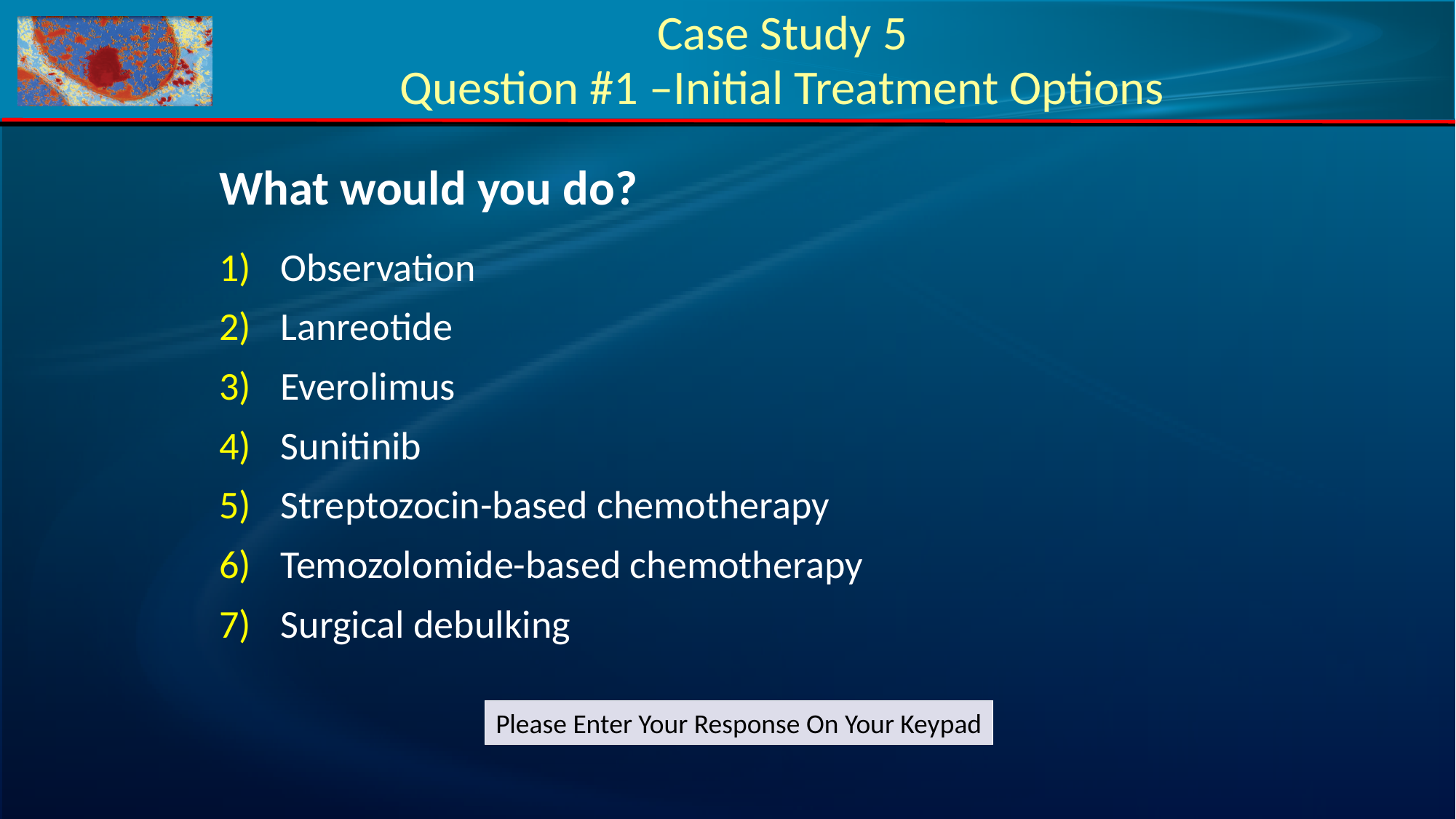

Case Study 5
Question #1 –Initial Treatment Options
What would you do?
Observation
Lanreotide
Everolimus
Sunitinib
Streptozocin-based chemotherapy
Temozolomide-based chemotherapy
Surgical debulking
Please Enter Your Response On Your Keypad